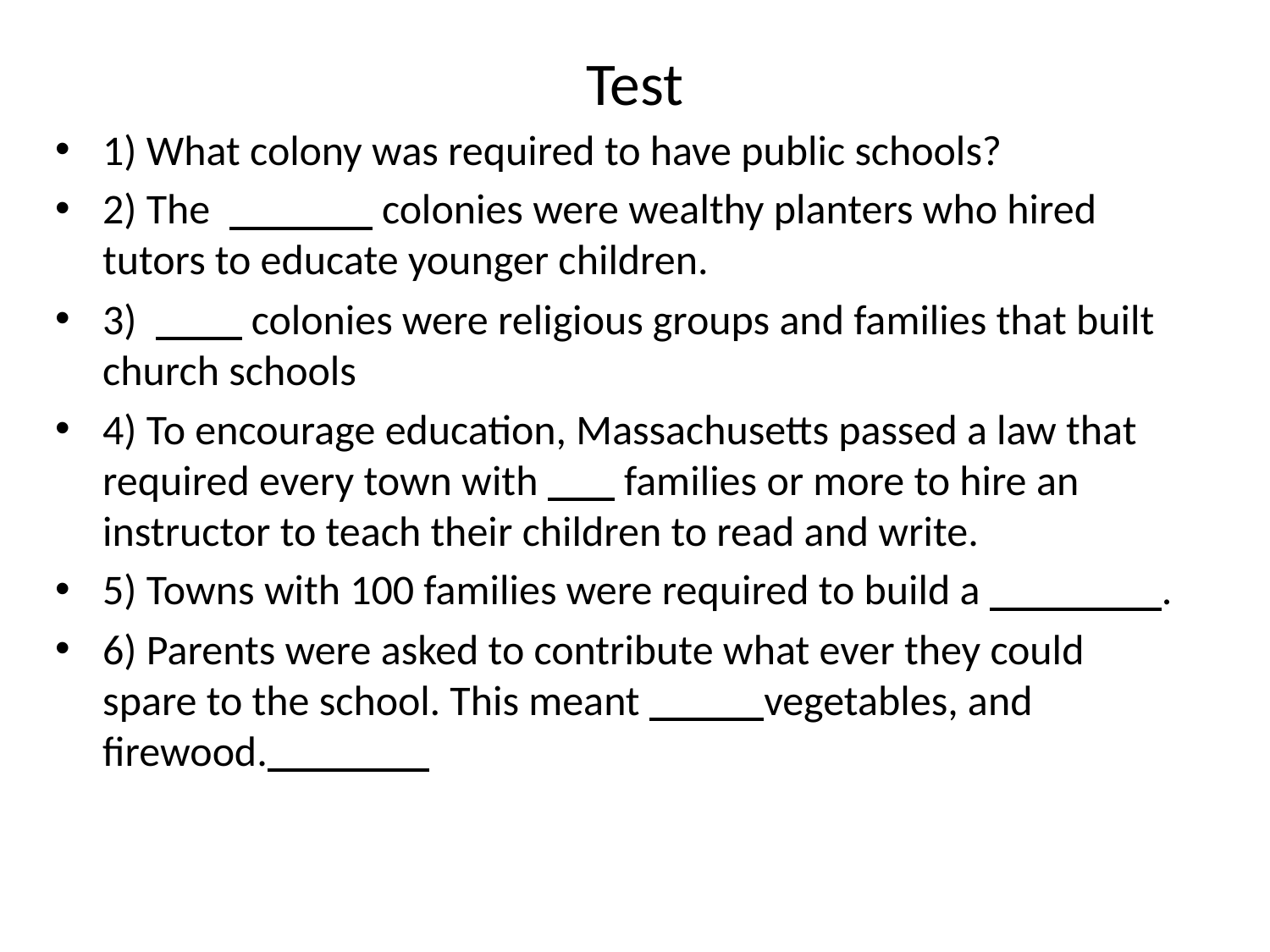

# Test
1) What colony was required to have public schools?
2) The                  colonies were wealthy planters who hired tutors to educate younger children.
3)            colonies were religious groups and families that built church schools
4) To encourage education, Massachusetts passed a law that required every town with         families or more to hire an instructor to teach their children to read and write.
5) Towns with 100 families were required to build a                   .
6) Parents were asked to contribute what ever they could spare to the school. This meant             vegetables, and firewood.